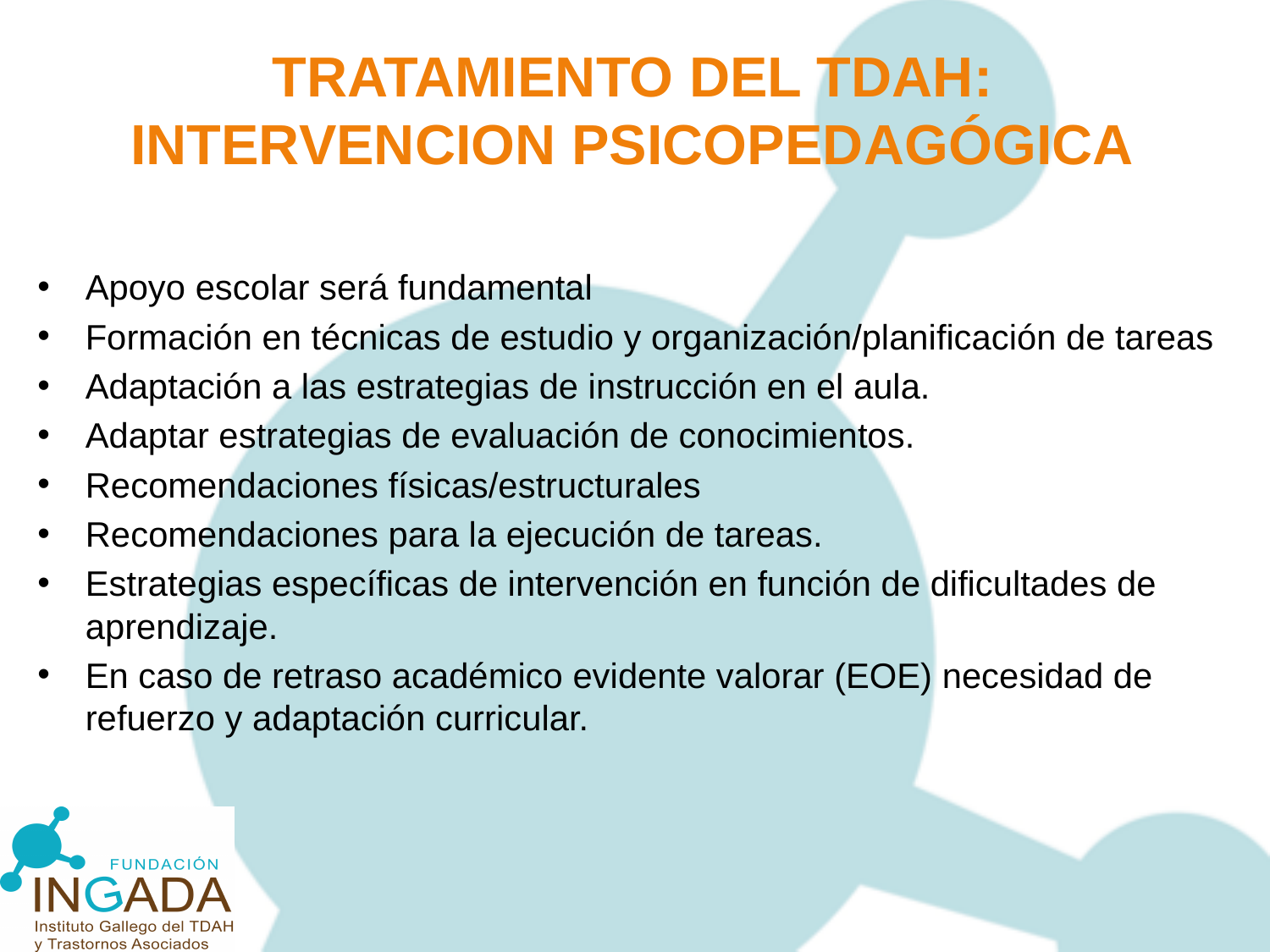

# TRATAMIENTO DEL TDAH: INTERVENCION PSICOPEDAGÓGICA
Apoyo escolar será fundamental
Formación en técnicas de estudio y organización/planificación de tareas
Adaptación a las estrategias de instrucción en el aula.
Adaptar estrategias de evaluación de conocimientos.
Recomendaciones físicas/estructurales
Recomendaciones para la ejecución de tareas.
Estrategias específicas de intervención en función de dificultades de aprendizaje.
En caso de retraso académico evidente valorar (EOE) necesidad de refuerzo y adaptación curricular.